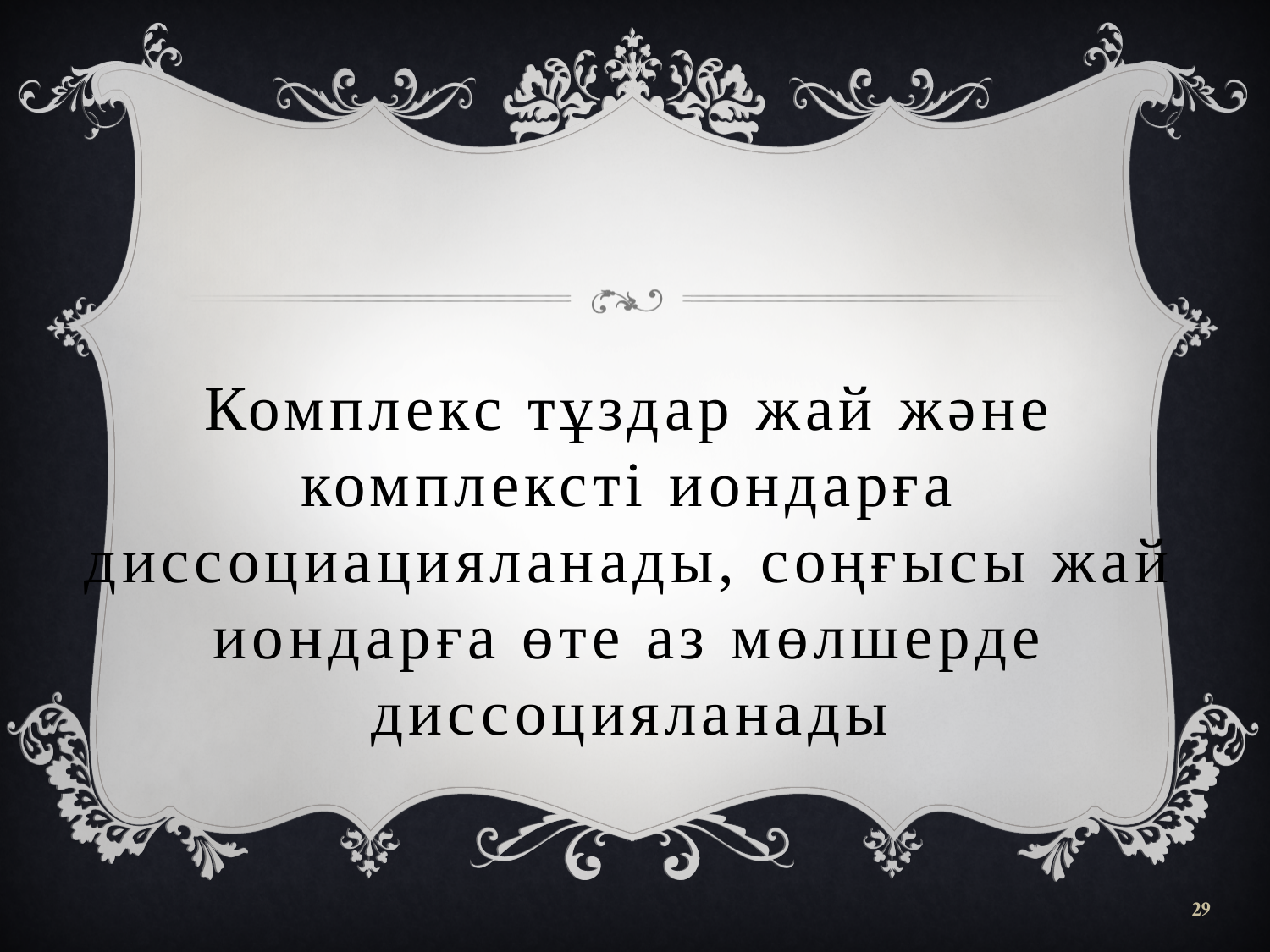

Комплекс тұздар жай және комплексті иондарға диссоциацияланады, соңғысы жай иондарға өте аз мөлшерде диссоцияланады

29